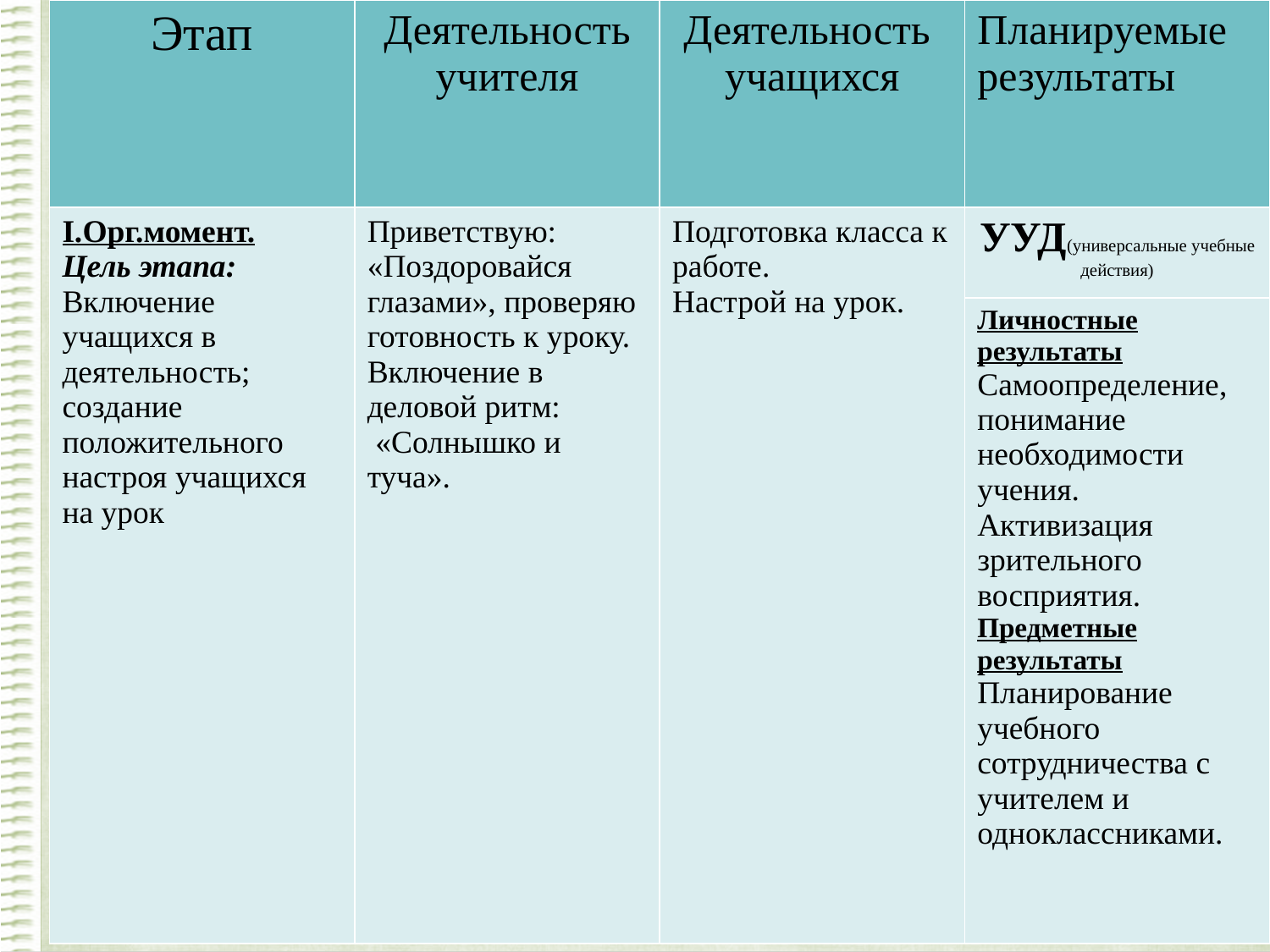

| Этап | Деятельность учителя | Деятельность учащихся | Планируемые результаты |
| --- | --- | --- | --- |
| I.Орг.момент. Цель этапа: Включение учащихся в деятельность; создание положительного настроя учащихся на урок | Приветствую: «Поздоровайся глазами», проверяю готовность к уроку. Включение в деловой ритм: «Солнышко и туча». | Подготовка класса к работе. Настрой на урок. | УУД(универсальные учебные действия) |
|  |  |  | Личностные результаты Самоопределение, понимание необходимости учения. Активизация зрительного восприятия. Предметные результаты Планирование учебного сотрудничества с учителем и одноклассниками. |